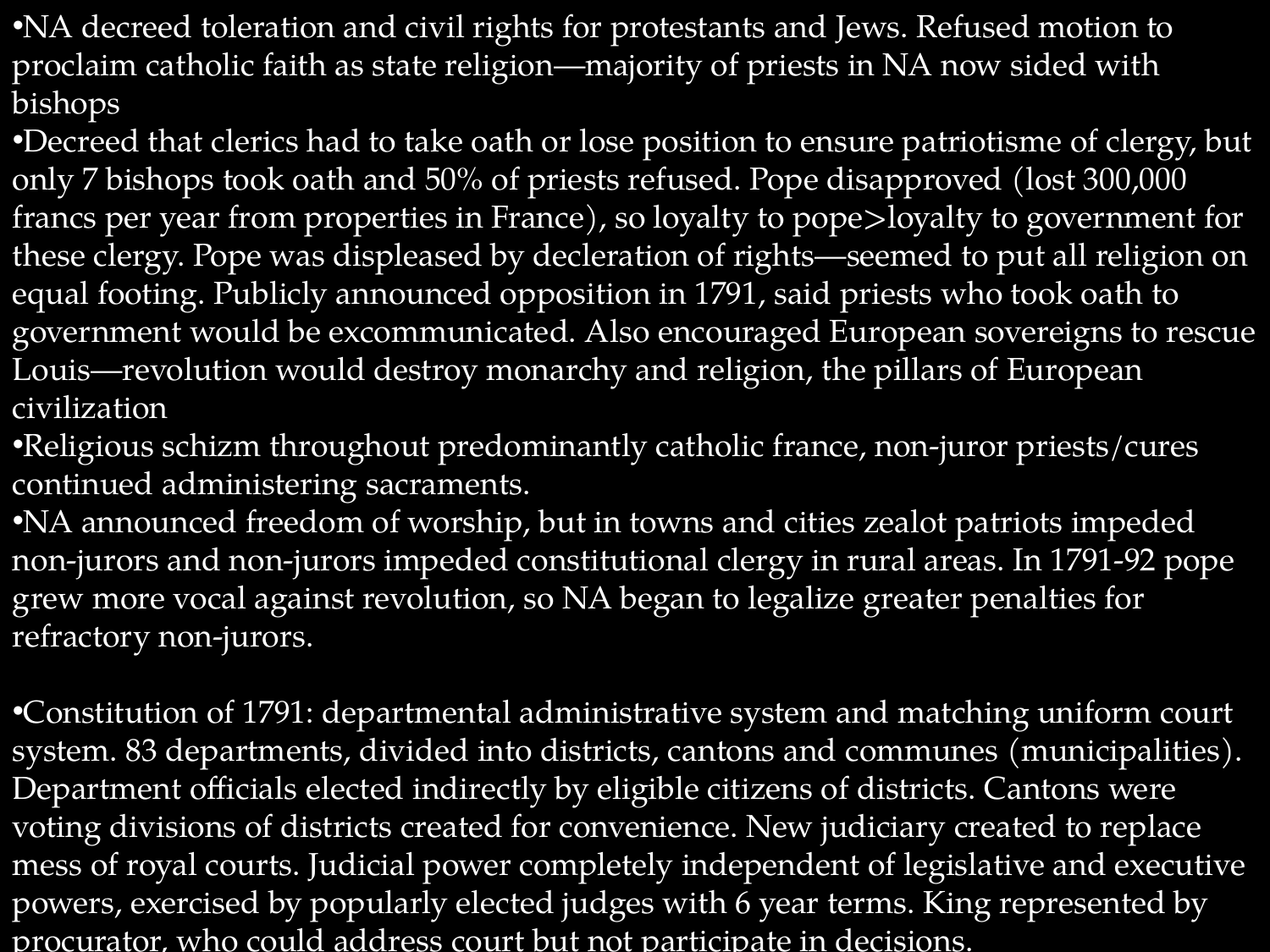

NA decreed toleration and civil rights for protestants and Jews. Refused motion to proclaim catholic faith as state religion—majority of priests in NA now sided with bishops
Decreed that clerics had to take oath or lose position to ensure patriotisme of clergy, but only 7 bishops took oath and 50% of priests refused. Pope disapproved (lost 300,000 francs per year from properties in France), so loyalty to pope>loyalty to government for these clergy. Pope was displeased by decleration of rights—seemed to put all religion on equal footing. Publicly announced opposition in 1791, said priests who took oath to government would be excommunicated. Also encouraged European sovereigns to rescue Louis—revolution would destroy monarchy and religion, the pillars of European civilization
Religious schizm throughout predominantly catholic france, non-juror priests/cures continued administering sacraments.
NA announced freedom of worship, but in towns and cities zealot patriots impeded non-jurors and non-jurors impeded constitutional clergy in rural areas. In 1791-92 pope grew more vocal against revolution, so NA began to legalize greater penalties for refractory non-jurors.

Constitution of 1791: departmental administrative system and matching uniform court system. 83 departments, divided into districts, cantons and communes (municipalities). Department officials elected indirectly by eligible citizens of districts. Cantons were voting divisions of districts created for convenience. New judiciary created to replace mess of royal courts. Judicial power completely independent of legislative and executive powers, exercised by popularly elected judges with 6 year terms. King represented by procurator, who could address court but not participate in decisions.